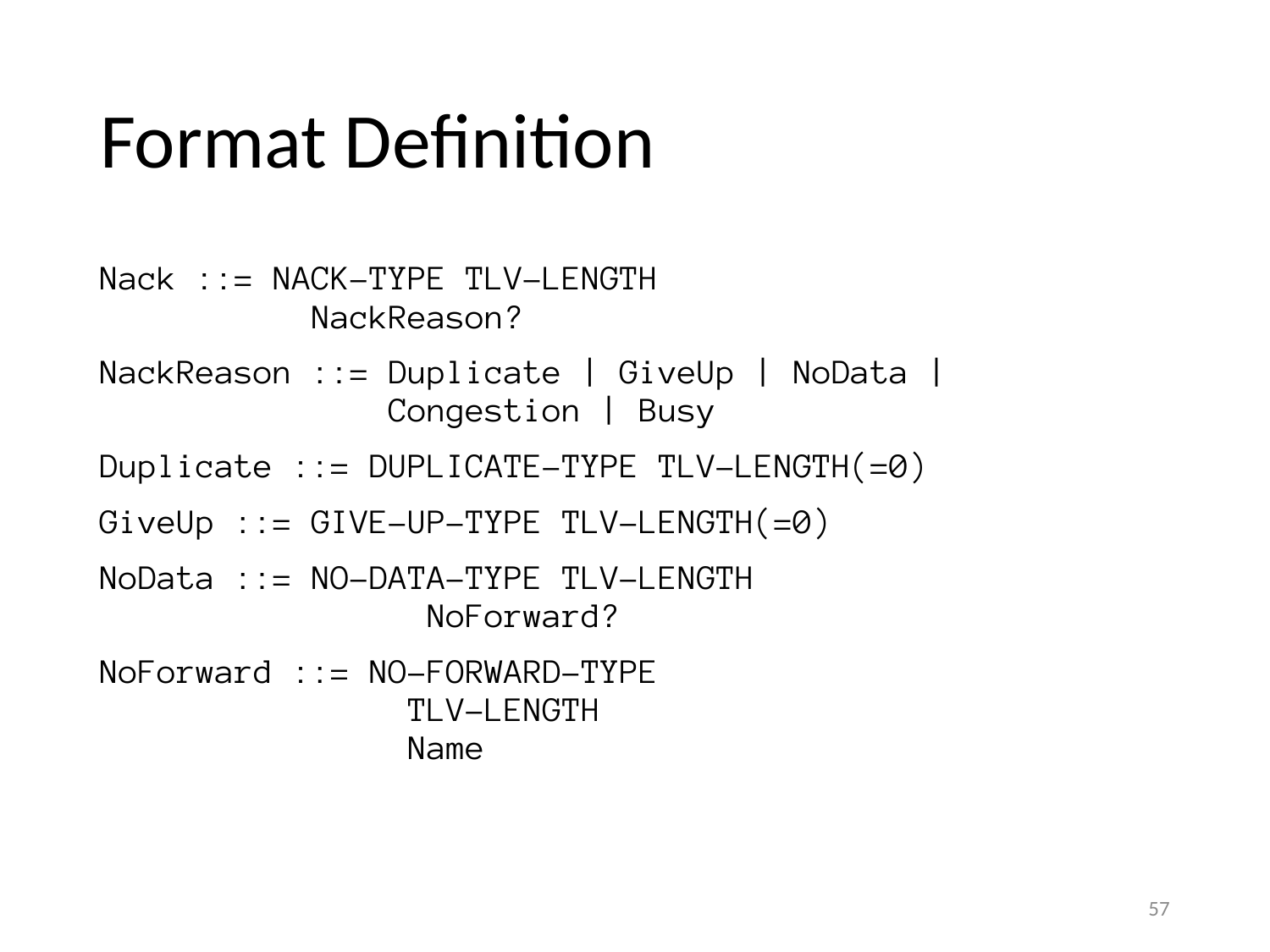

# Format Definition
Nack ::= NACK-TYPE TLV-LENGTH
           NackReason?
NackReason ::= Duplicate | GiveUp | NoData |
               Congestion | Busy
Duplicate ::= DUPLICATE-TYPE TLV-LENGTH(=0)
GiveUp ::= GIVE-UP-TYPE TLV-LENGTH(=0)
NoData ::= NO-DATA-TYPE TLV-LENGTH
                 NoForward?
NoForward ::= NO-FORWARD-TYPE
                TLV-LENGTH
                Name
57